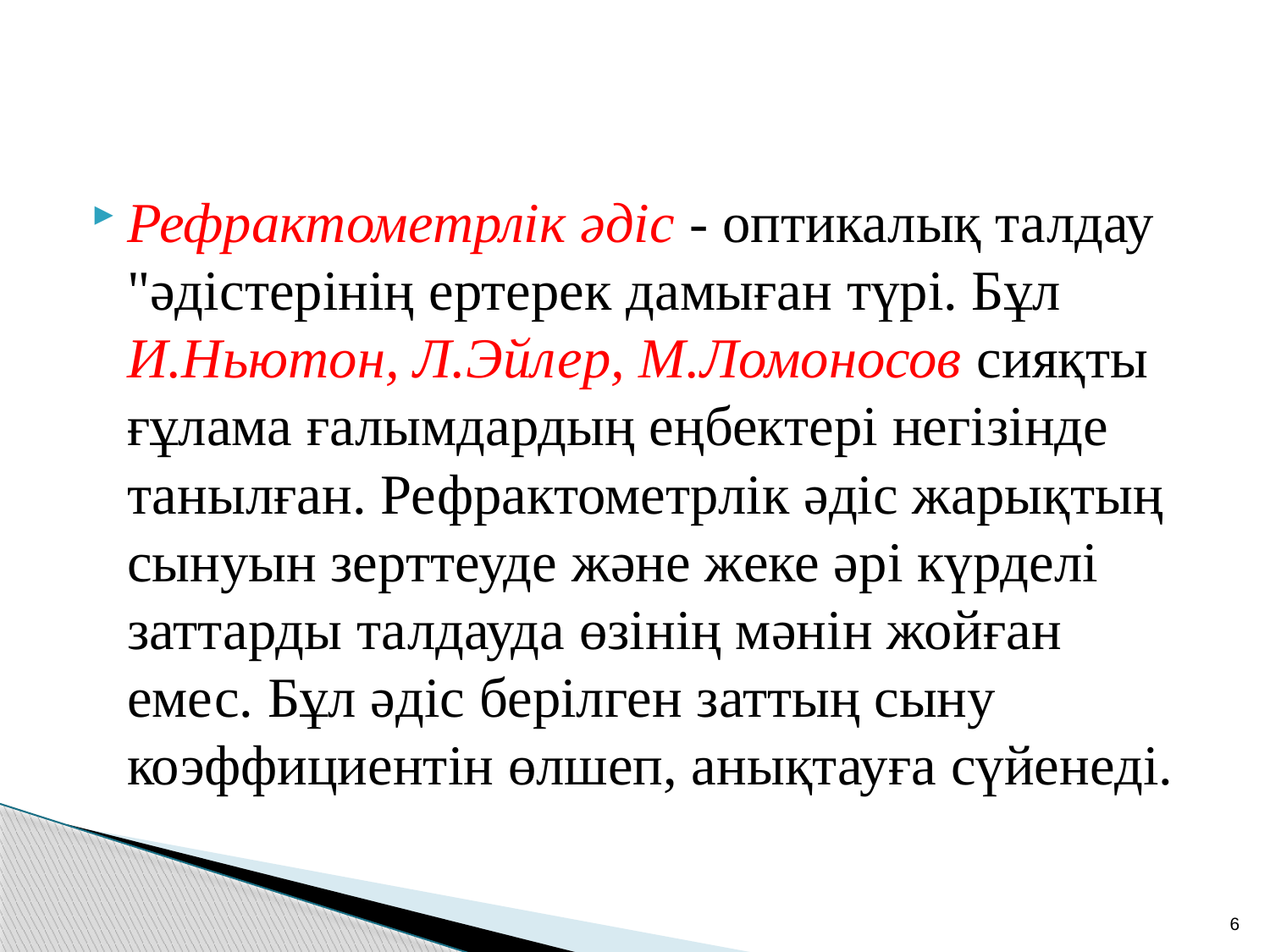

Рефрактометрлік әдіс - оптикалық талдау "әдістерінің ертерек дамыған түрі. Бұл И.Ньютон, Л.Эйлер, М.Ломоносов сияқты ғұлама ғалымдардың еңбектері негізінде танылған. Рефрактометрлік әдіс жарықтың сынуын зерттеуде және жеке әрі күрделі заттарды талдауда өзінің мәнін жойған емес. Бұл әдіс берілген заттың сыну коэффициентін өлшеп, анықтауға сүйенеді.
6